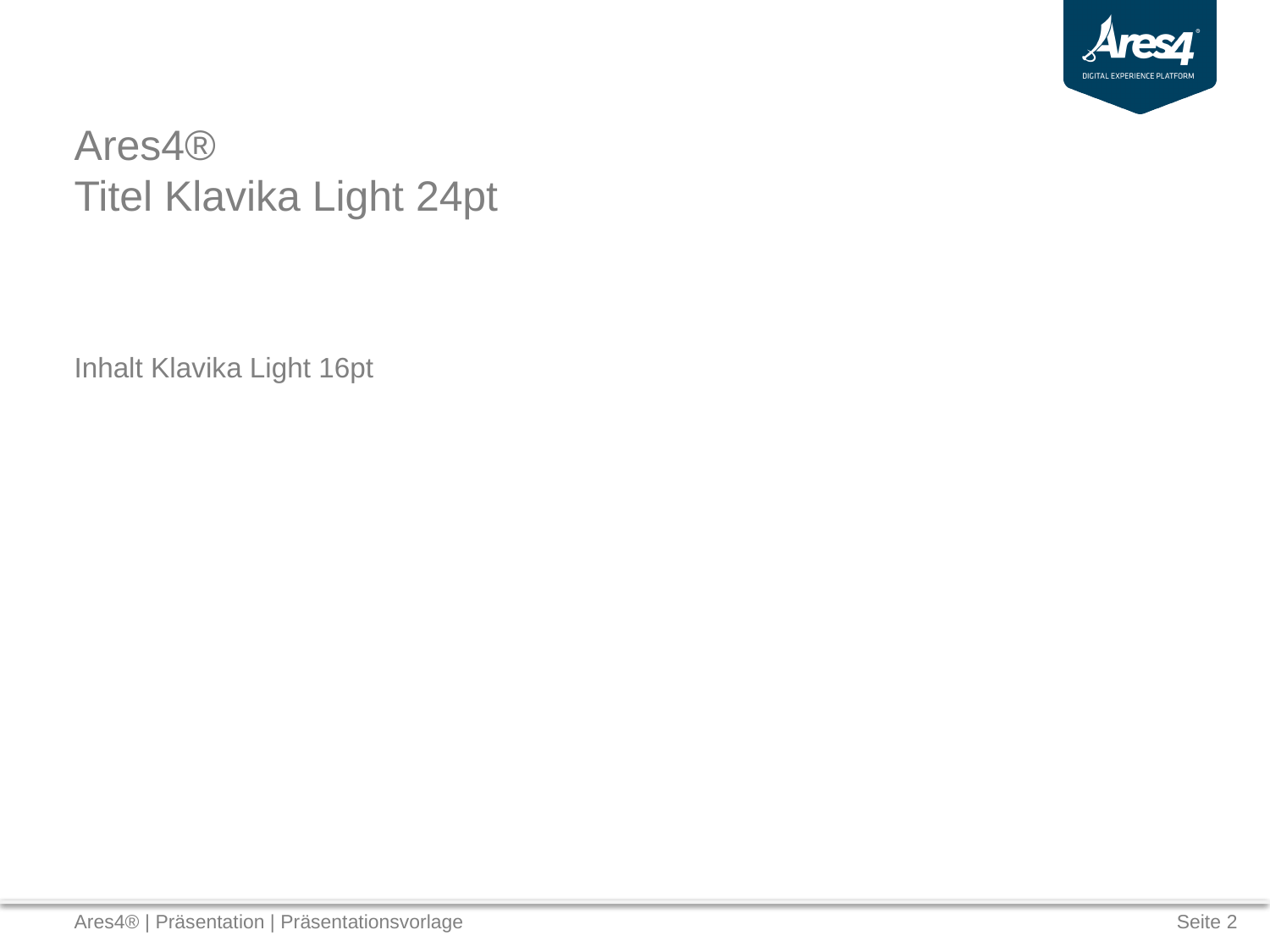

Ares4®
Titel Klavika Light 24pt
Inhalt Klavika Light 16pt